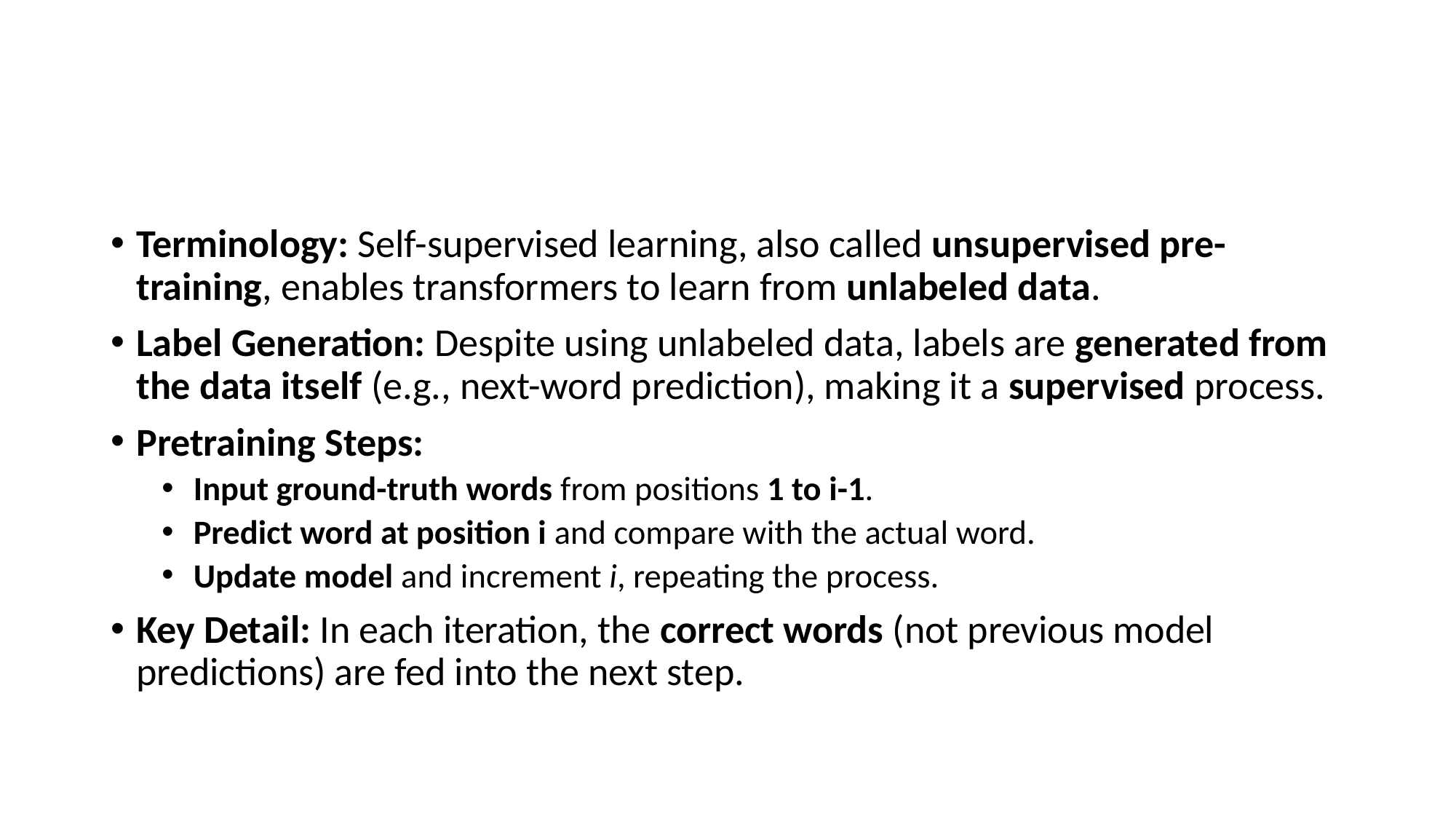

#
Terminology: Self-supervised learning, also called unsupervised pre-training, enables transformers to learn from unlabeled data.
Label Generation: Despite using unlabeled data, labels are generated from the data itself (e.g., next-word prediction), making it a supervised process.
Pretraining Steps:
Input ground-truth words from positions 1 to i-1.
Predict word at position i and compare with the actual word.
Update model and increment i, repeating the process.
Key Detail: In each iteration, the correct words (not previous model predictions) are fed into the next step.